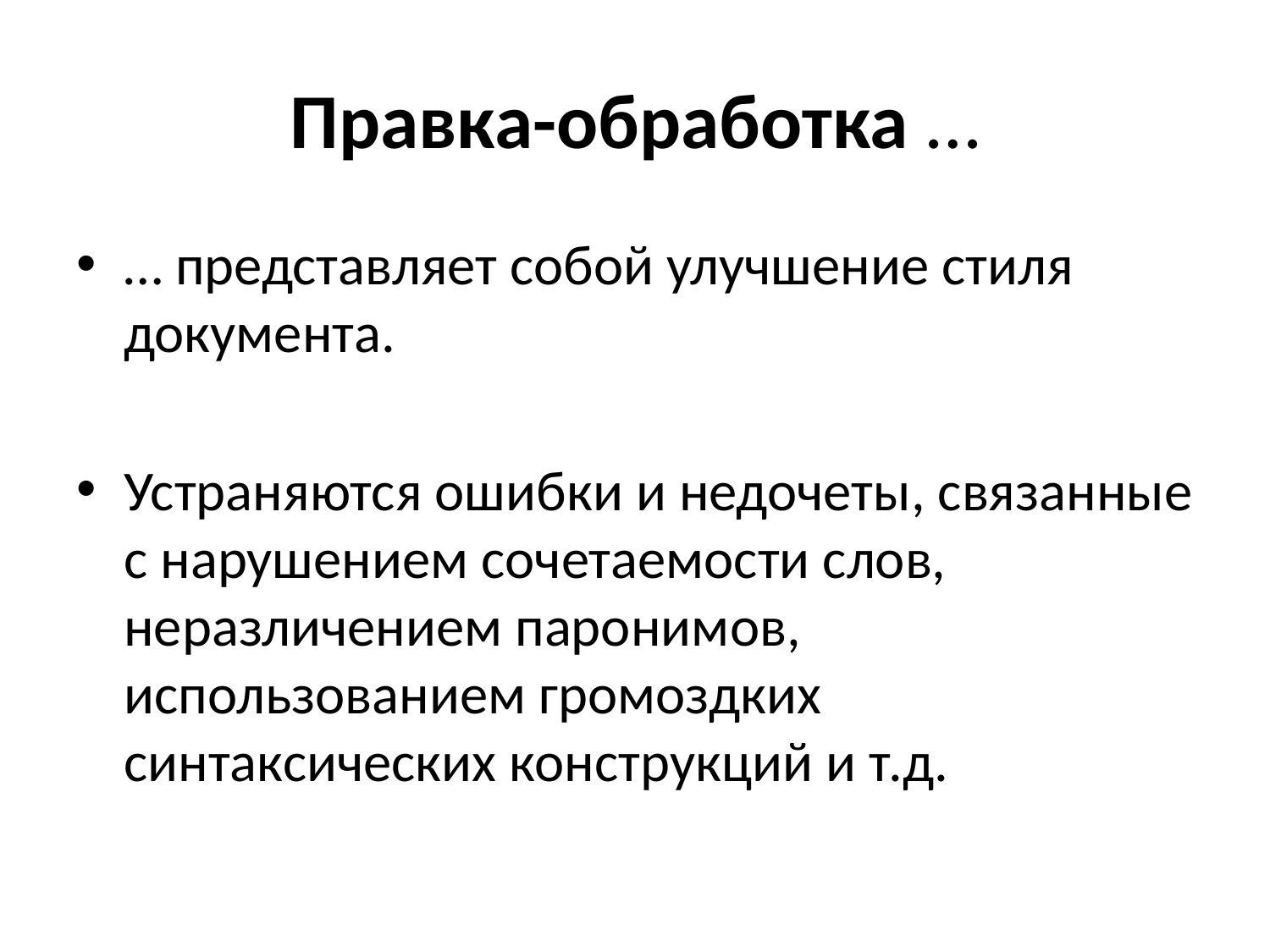

# Правка-обработка …
… представляет собой улучшение стиля документа.

Устраняются ошибки и недочеты, связанные с нарушением сочетаемости слов, неразличением паронимов, использованием громоздких синтаксических конструкций и т.д.